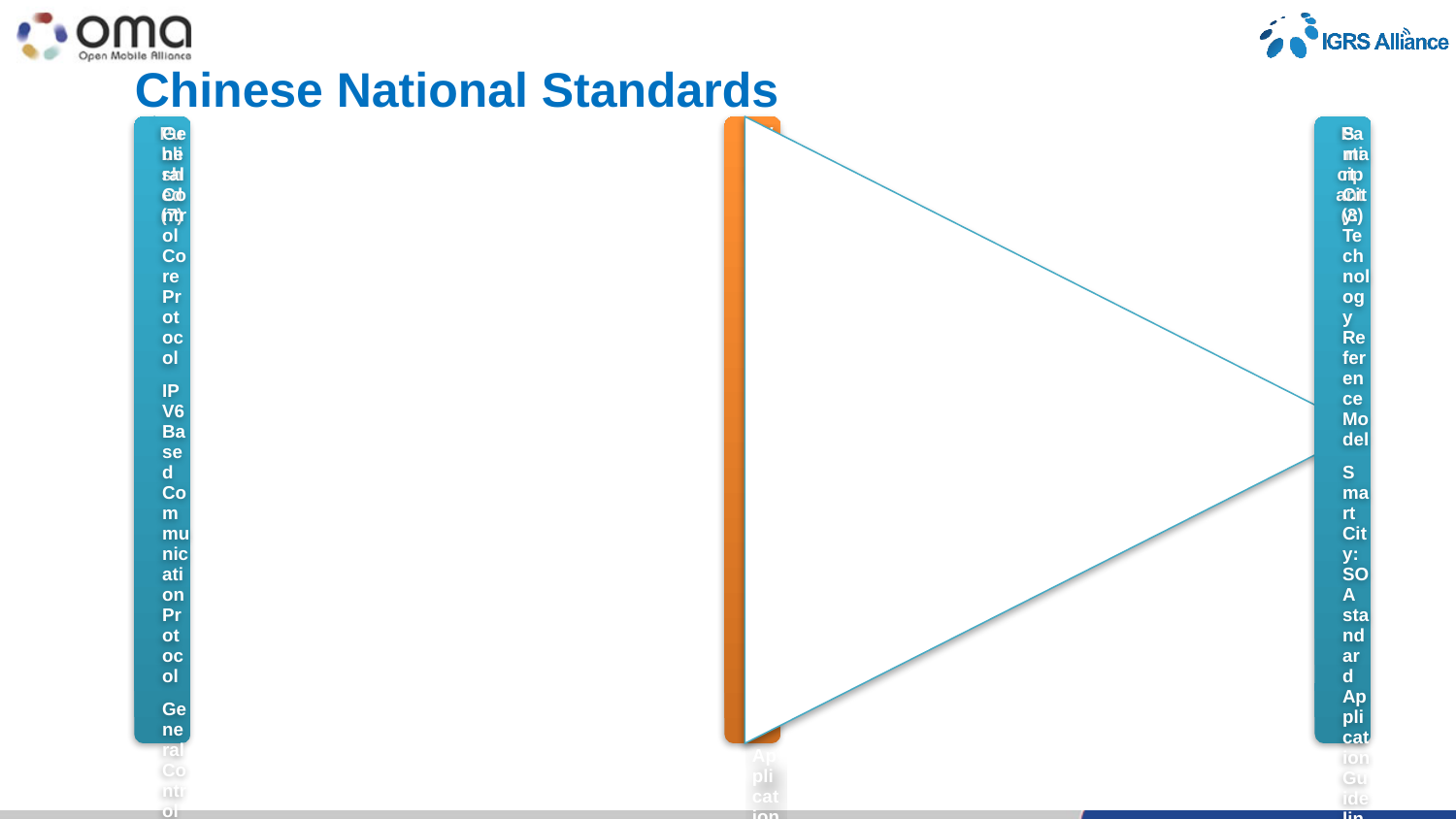

# Chinese National Standards
Core Protocol
Basic Application
Device Type
Device Validation
IPV6 Based Communication Protocol